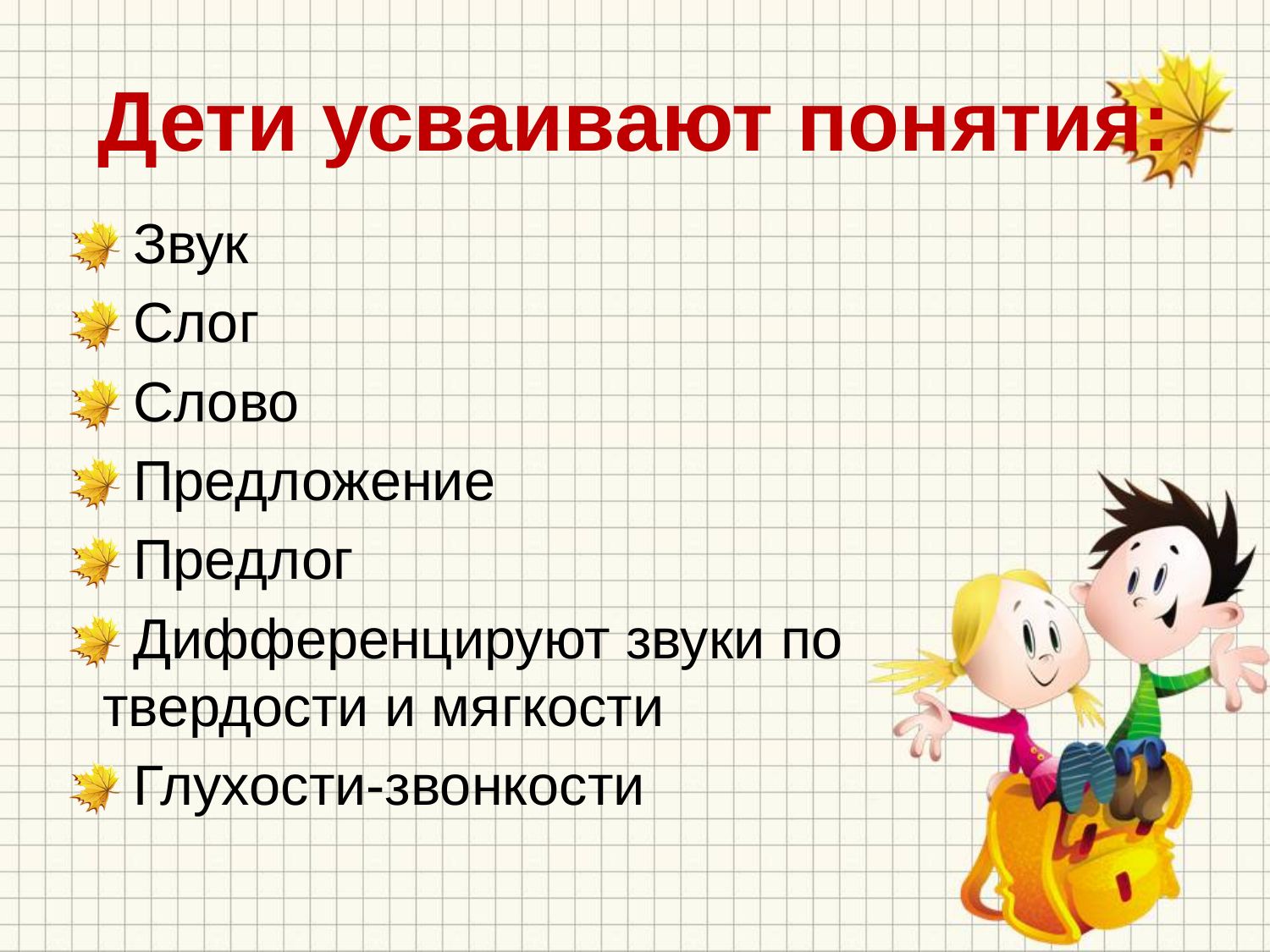

# Дети усваивают понятия:
Звук
Слог
Слово
Предложение
Предлог
Дифференцируют звуки по твердости и мягкости
Глухости-звонкости